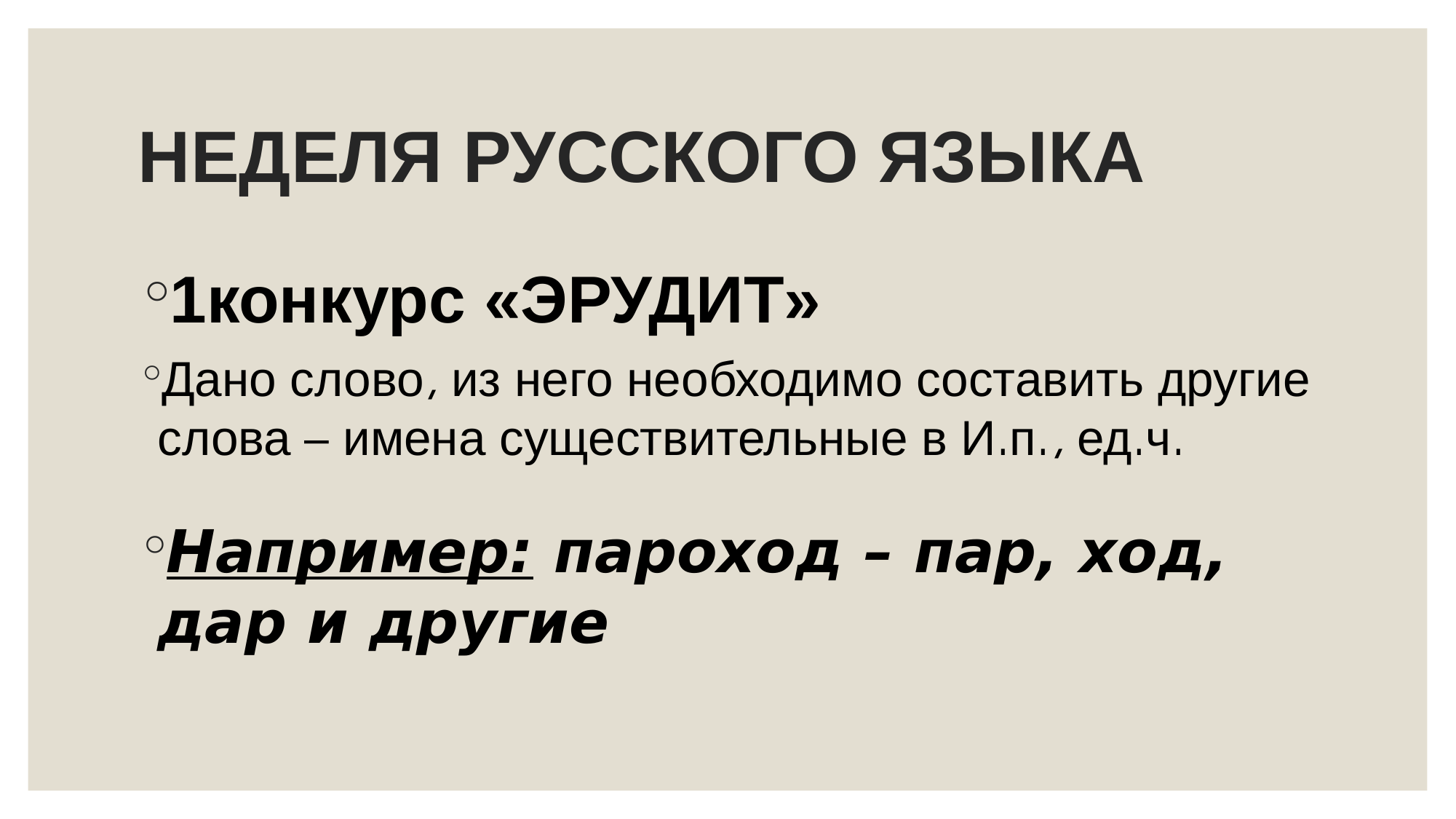

# НЕДЕЛЯ РУССКОГО ЯЗЫКА
1конкурс «ЭРУДИТ»
Дано слово, из него необходимо составить другие слова – имена существительные в И.п., ед.ч.

Например: пароход – пар, ход, дар и другие